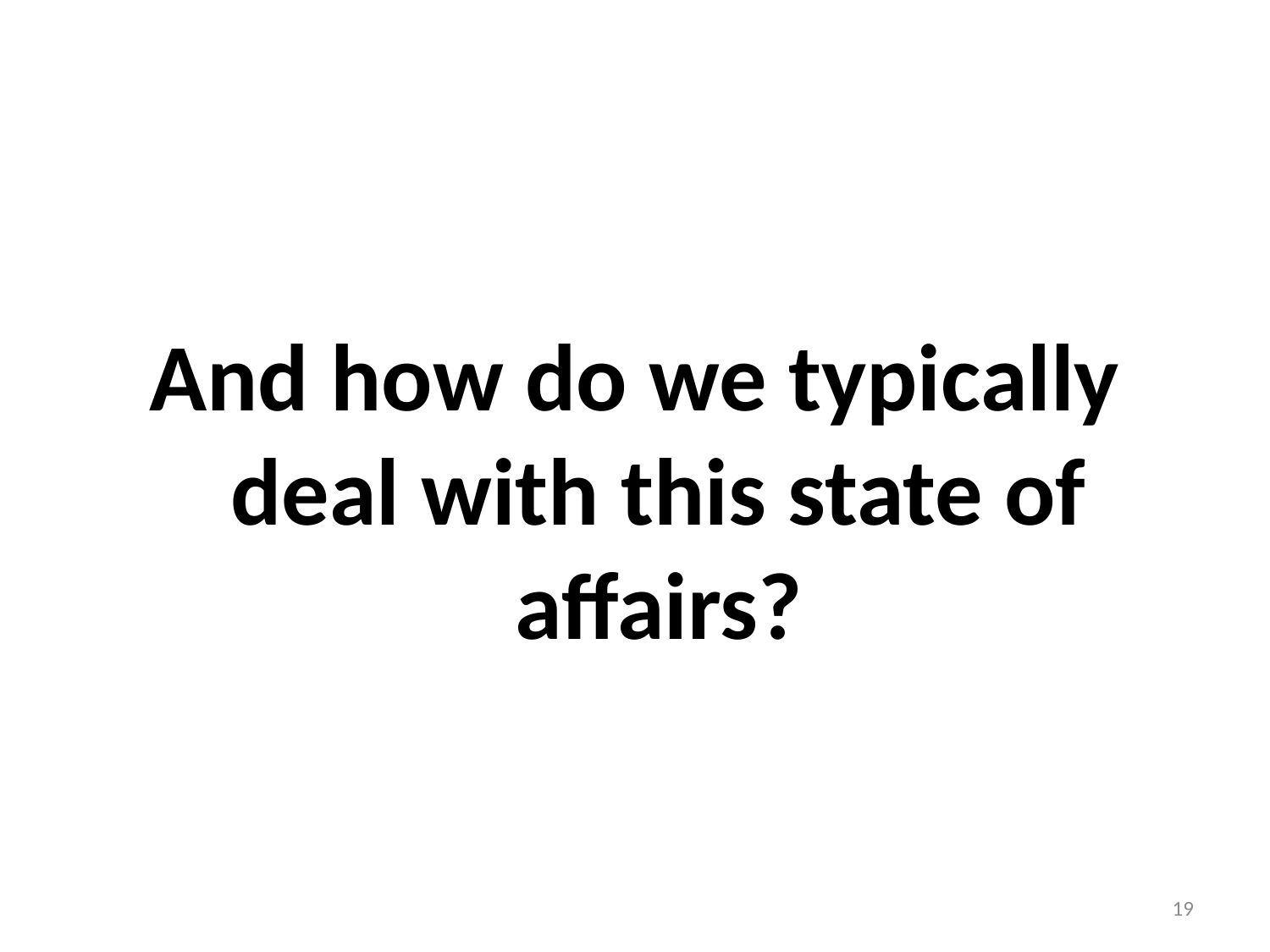

#

And how do we typically deal with this state of affairs?
19